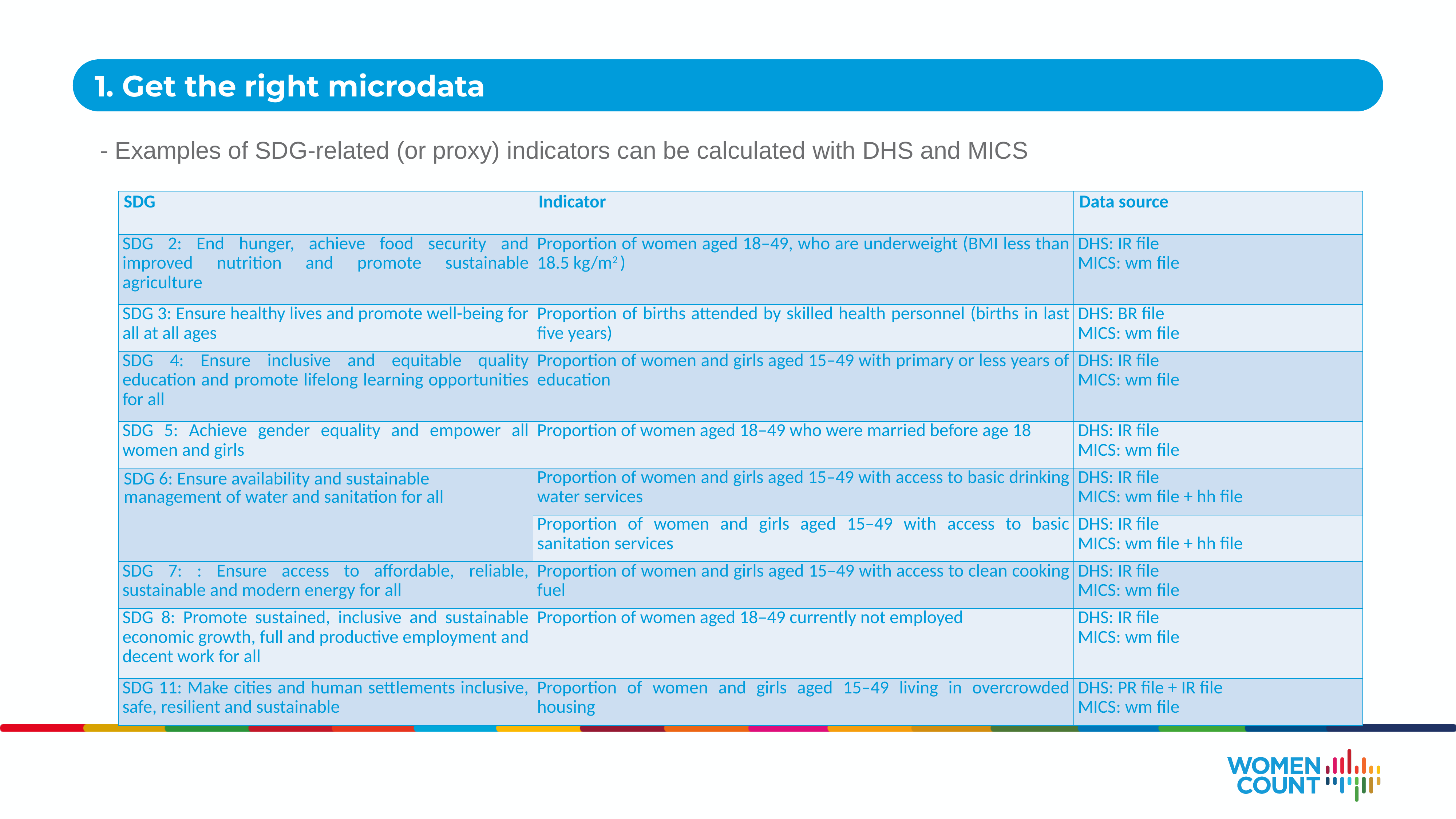

1. Get the right microdata
- Examples of SDG-related (or proxy) indicators can be calculated with DHS and MICS
| SDG | Indicator | Data source |
| --- | --- | --- |
| SDG 2: End hunger, achieve food security and improved nutrition and promote sustainable agriculture | Proportion of women aged 18–49, who are underweight (BMI less than 18.5 kg/m2 ) | DHS: IR file MICS: wm file |
| SDG 3: Ensure healthy lives and promote well-being for all at all ages | Proportion of births attended by skilled health personnel (births in last five years) | DHS: BR file MICS: wm file |
| SDG 4: Ensure inclusive and equitable quality education and promote lifelong learning opportunities for all | Proportion of women and girls aged 15–49 with primary or less years of education | DHS: IR file MICS: wm file |
| SDG 5: Achieve gender equality and empower all women and girls | Proportion of women aged 18–49 who were married before age 18 | DHS: IR file MICS: wm file |
| SDG 6: Ensure availability and sustainable management of water and sanitation for all | Proportion of women and girls aged 15–49 with access to basic drinking water services | DHS: IR file MICS: wm file + hh file |
|  | Proportion of women and girls aged 15–49 with access to basic sanitation services | DHS: IR file MICS: wm file + hh file |
| SDG 7: : Ensure access to affordable, reliable, sustainable and modern energy for all | Proportion of women and girls aged 15–49 with access to clean cooking fuel | DHS: IR file MICS: wm file |
| SDG 8: Promote sustained, inclusive and sustainable economic growth, full and productive employment and decent work for all | Proportion of women aged 18–49 currently not employed | DHS: IR file MICS: wm file |
| SDG 11: Make cities and human settlements inclusive, safe, resilient and sustainable | Proportion of women and girls aged 15–49 living in overcrowded housing | DHS: PR file + IR file MICS: wm file |